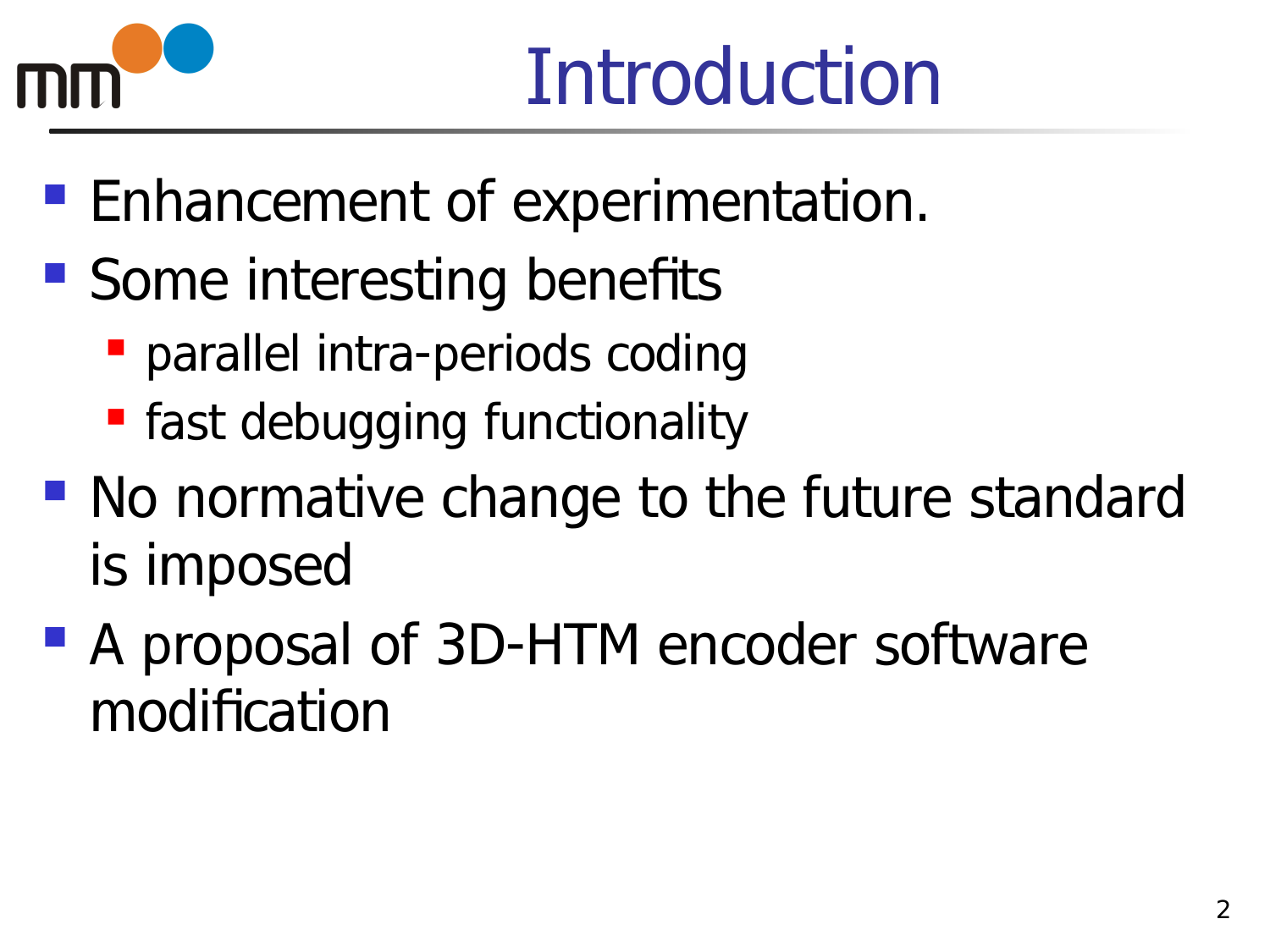

# Introduction
Enhancement of experimentation.
Some interesting benefits
parallel intra-periods coding
fast debugging functionality
No normative change to the future standard is imposed
A proposal of 3D-HTM encoder software modification

2